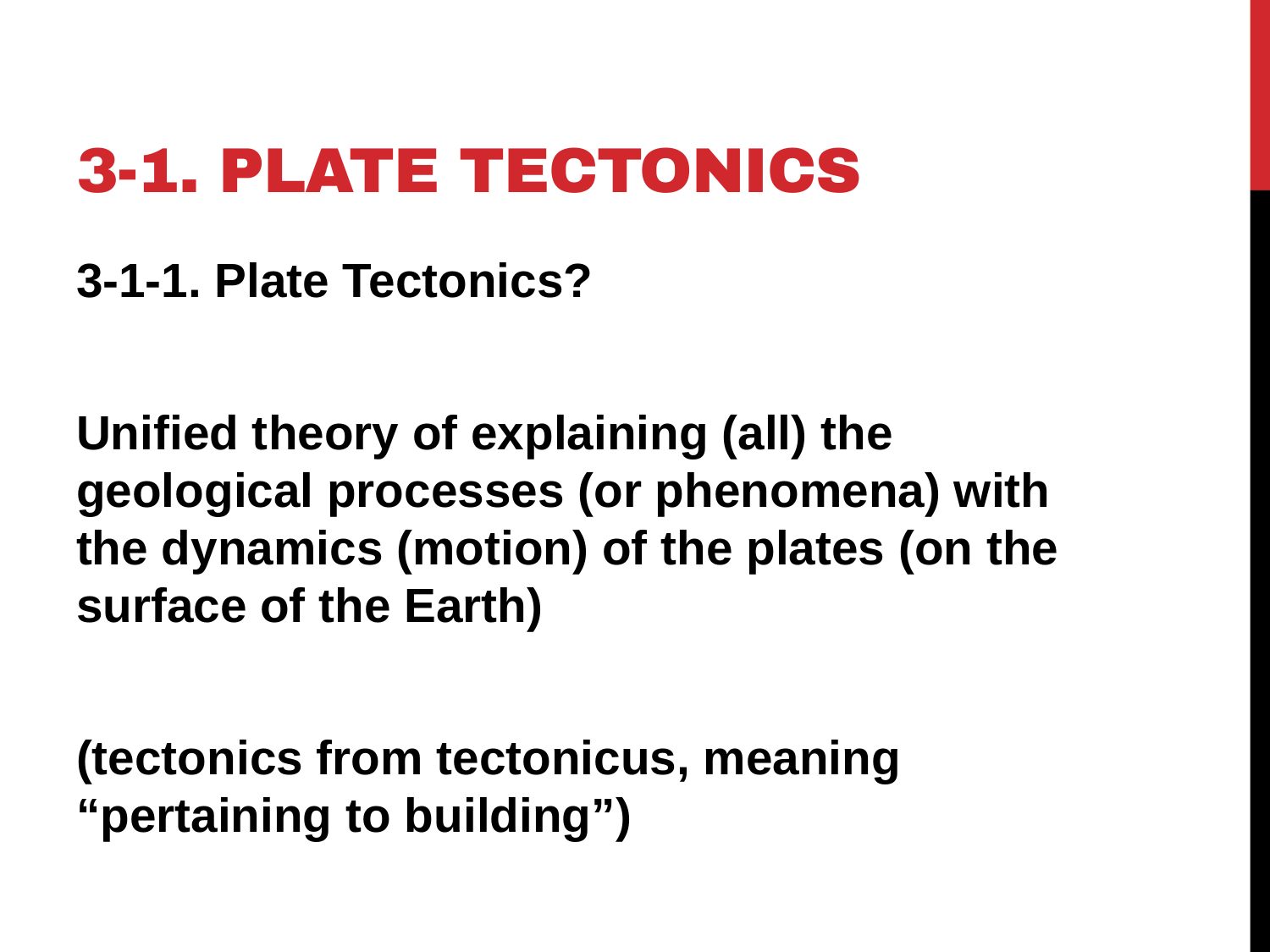

# 3-1. plate tectonics
3-1-1. Plate Tectonics?

Unified theory of explaining (all) the geological processes (or phenomena) with the dynamics (motion) of the plates (on the surface of the Earth)

(tectonics from tectonicus, meaning “pertaining to building”)